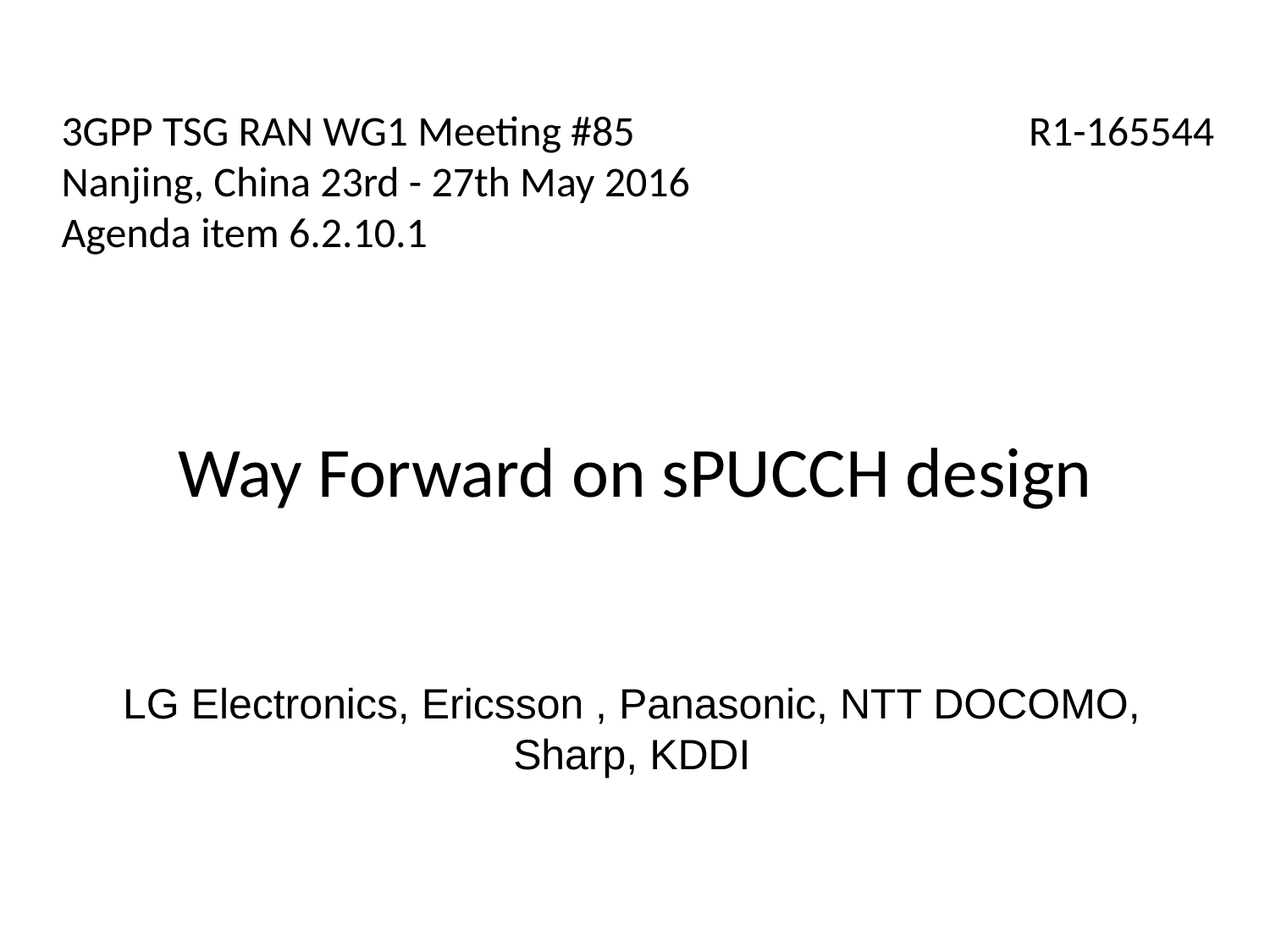

3GPP TSG RAN WG1 Meeting #85
Nanjing, China 23rd - 27th May 2016
Agenda item 6.2.10.1
R1-165544
Way Forward on sPUCCH design
LG Electronics, Ericsson , Panasonic, NTT DOCOMO, Sharp, KDDI